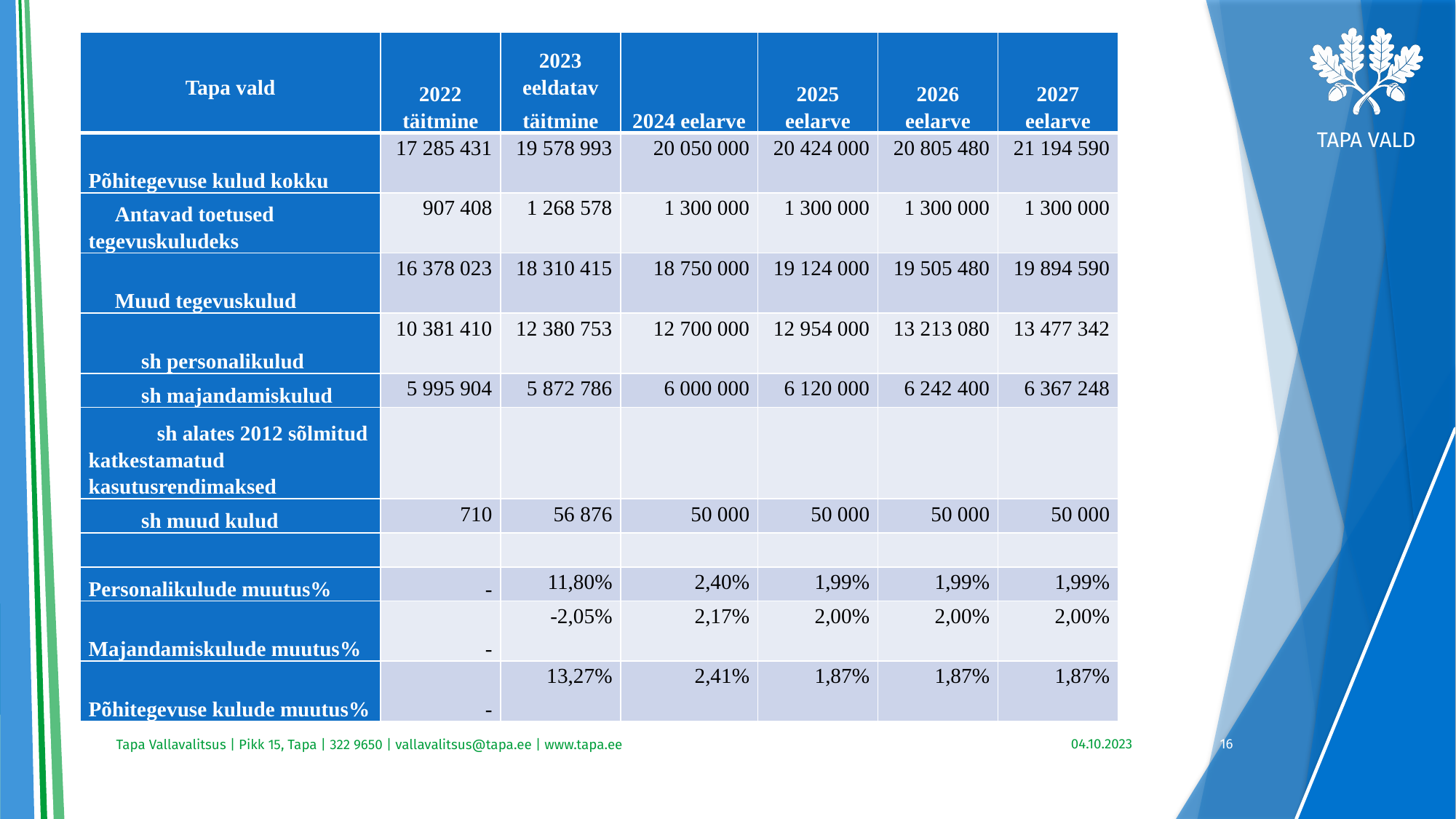

| Tapa vald | 2022 täitmine | 2023 eeldatav täitmine | 2024 eelarve | 2025 eelarve | 2026 eelarve | 2027 eelarve |
| --- | --- | --- | --- | --- | --- | --- |
| Põhitegevuse kulud kokku | 17 285 431 | 19 578 993 | 20 050 000 | 20 424 000 | 20 805 480 | 21 194 590 |
| Antavad toetused tegevuskuludeks | 907 408 | 1 268 578 | 1 300 000 | 1 300 000 | 1 300 000 | 1 300 000 |
| Muud tegevuskulud | 16 378 023 | 18 310 415 | 18 750 000 | 19 124 000 | 19 505 480 | 19 894 590 |
| sh personalikulud | 10 381 410 | 12 380 753 | 12 700 000 | 12 954 000 | 13 213 080 | 13 477 342 |
| sh majandamiskulud | 5 995 904 | 5 872 786 | 6 000 000 | 6 120 000 | 6 242 400 | 6 367 248 |
| sh alates 2012 sõlmitud katkestamatud kasutusrendimaksed |  |  |  |  |  |  |
| sh muud kulud | 710 | 56 876 | 50 000 | 50 000 | 50 000 | 50 000 |
|  |  |  |  |  |  |  |
| Personalikulude muutus% | - | 11,80% | 2,40% | 1,99% | 1,99% | 1,99% |
| Majandamiskulude muutus% | - | -2,05% | 2,17% | 2,00% | 2,00% | 2,00% |
| Põhitegevuse kulude muutus% | - | 13,27% | 2,41% | 1,87% | 1,87% | 1,87% |
04.10.2023
16
Tapa Vallavalitsus | Pikk 15, Tapa | 322 9650 | vallavalitsus@tapa.ee | www.tapa.ee